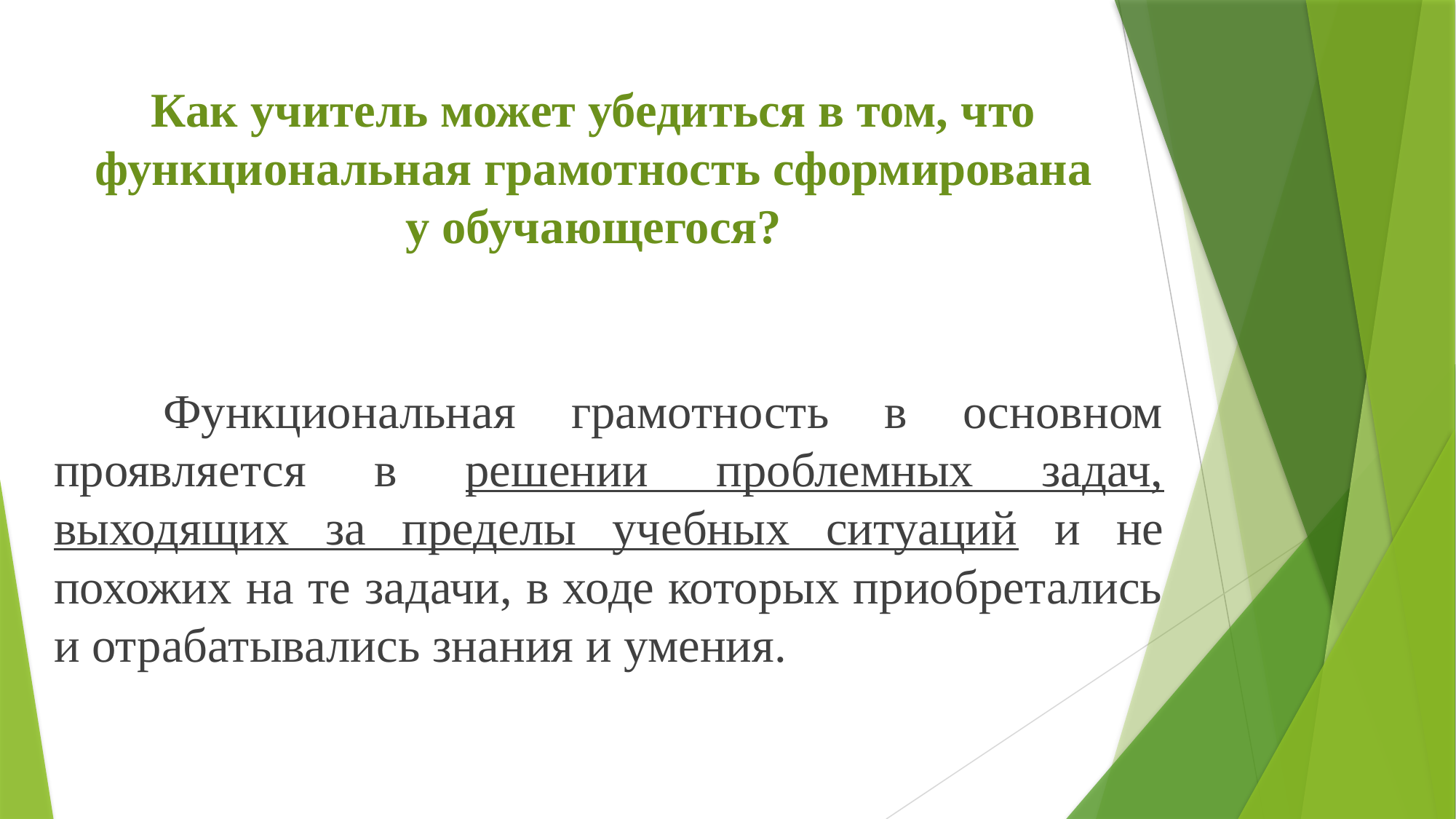

# Как учитель может убедиться в том, что функциональная грамотность сформирована у обучающегося?

	Функциональная грамотность в основном проявляется в решении проблемных задач, выходящих за пределы учебных ситуаций и не похожих на те задачи, в ходе которых приобретались и отрабатывались знания и умения.